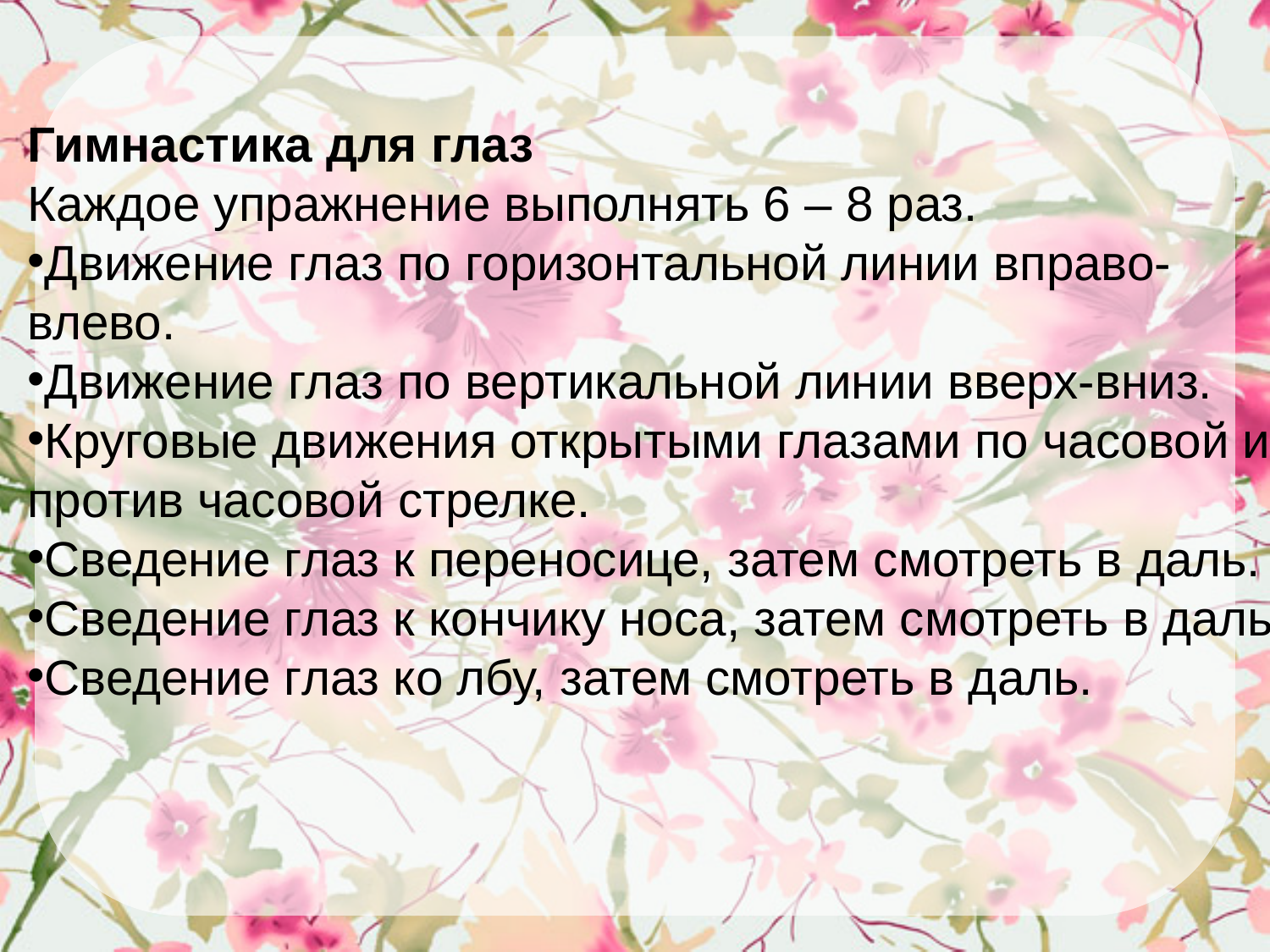

Гимнастика для глаз
Каждое упражнение выполнять 6 – 8 раз.
Движение глаз по горизонтальной линии вправо-влево.
Движение глаз по вертикальной линии вверх-вниз.
Круговые движения открытыми глазами по часовой и против часовой стрелке.
Сведение глаз к переносице, затем смотреть в даль.
Сведение глаз к кончику носа, затем смотреть в даль.
Сведение глаз ко лбу, затем смотреть в даль.